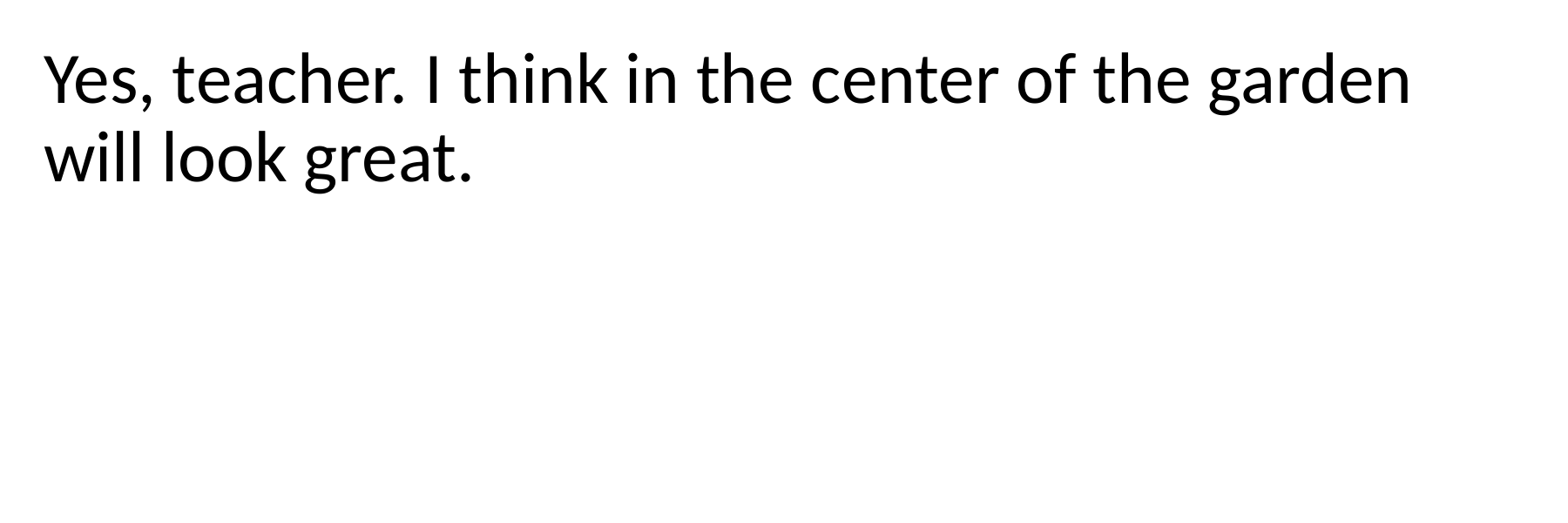

Yes, teacher. I think in the center of the garden will look great.